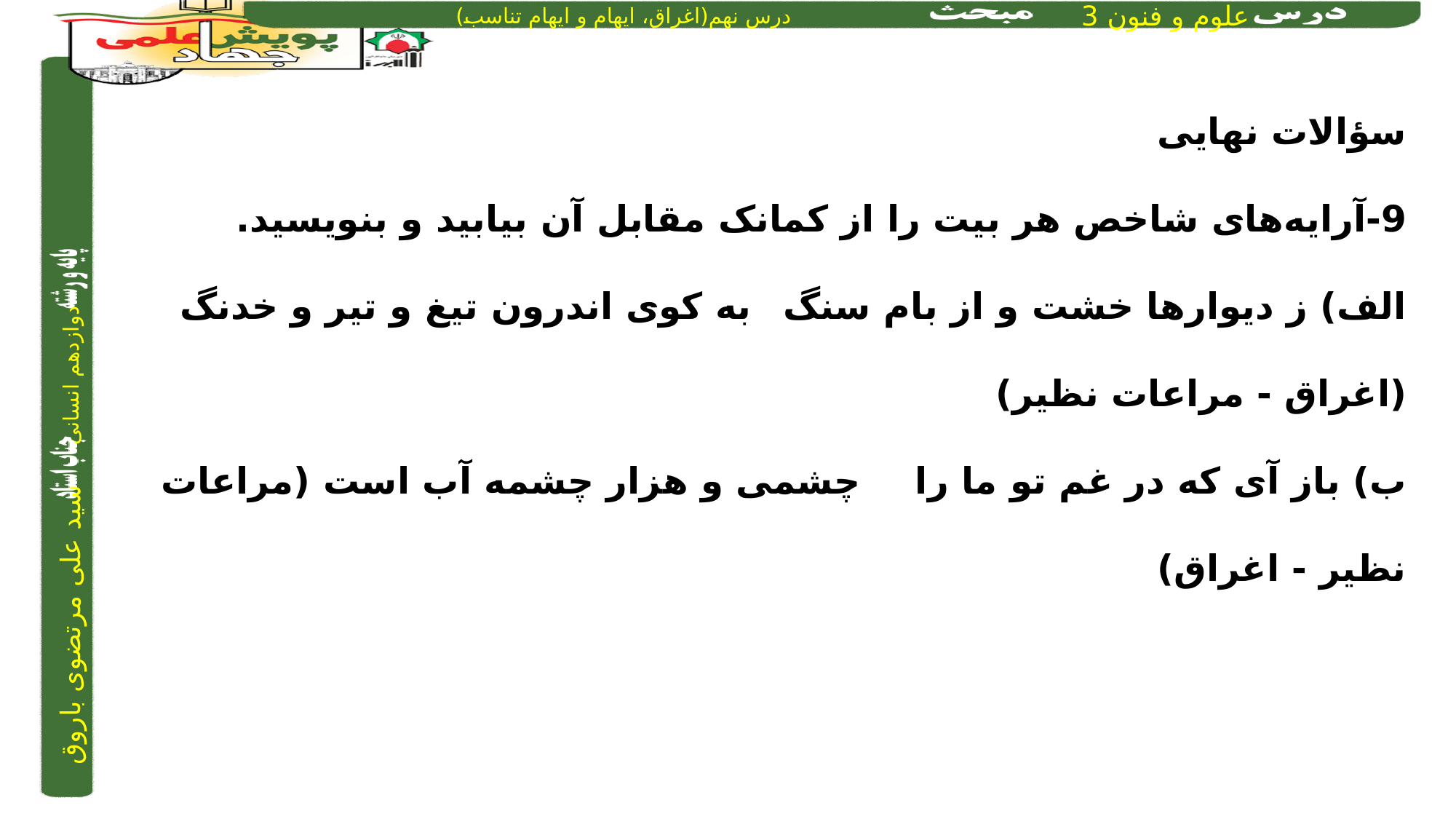

سؤالات نهایی
9-آرایه‌های شاخص هر بیت را از کمانک مقابل آن بیابید و بنویسید.
الف) ز دیوارها خشت و از بام سنگ	 	به کوی اندرون تیغ و تیر و خدنگ (اغراق - مراعات نظیر)
ب) باز آی که در غم تو ما را	 	چشمی و هزار چشمه آب است (مراعات نظیر - اغراق)